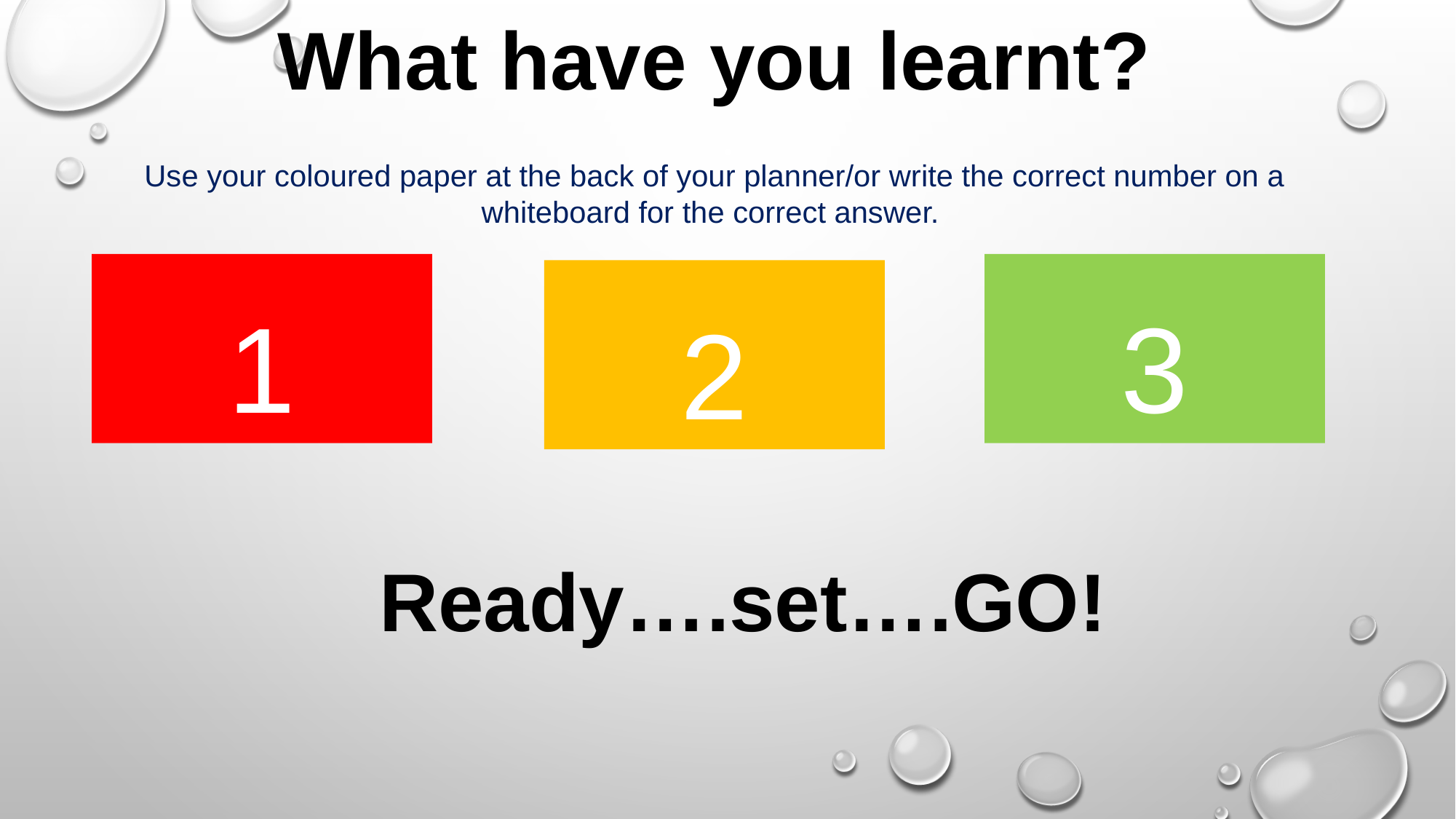

What have you learnt?
Use your coloured paper at the back of your planner/or write the correct number on a whiteboard for the correct answer.

1

3

2
Ready….set….GO!